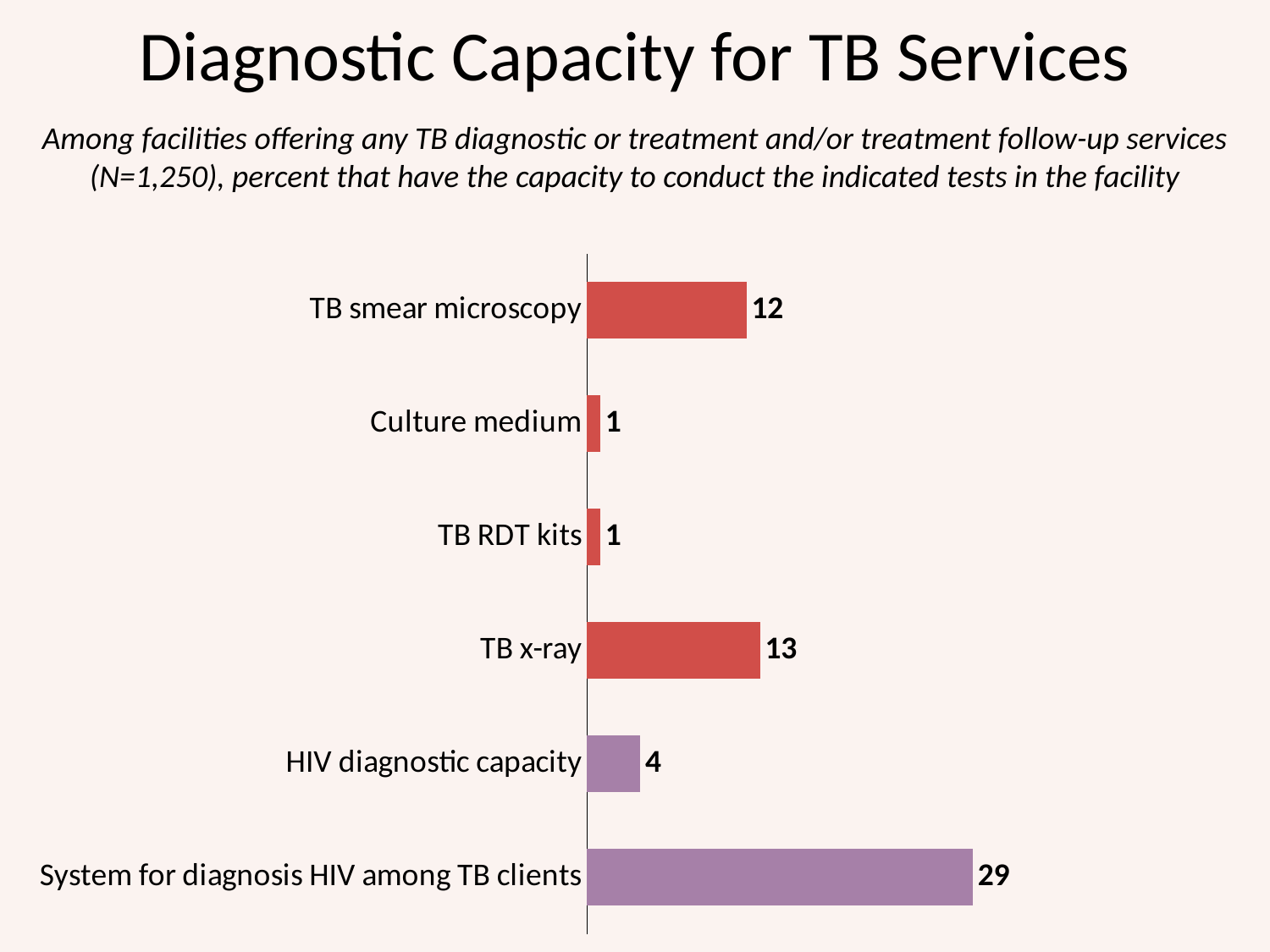

# Diagnostic Capacity for TB Services
Among facilities offering any TB diagnostic or treatment and/or treatment follow-up services (N=1,250), percent that have the capacity to conduct the indicated tests in the facility

### Chart

| Category | Total |
|---|---|
| System for diagnosis HIV among TB clients | 29.0 |
| HIV diagnostic capacity | 4.0 |
| TB x-ray | 13.0 |
| TB RDT kits | 1.0 |
| Culture medium | 1.0 |
| TB smear microscopy | 12.0 |